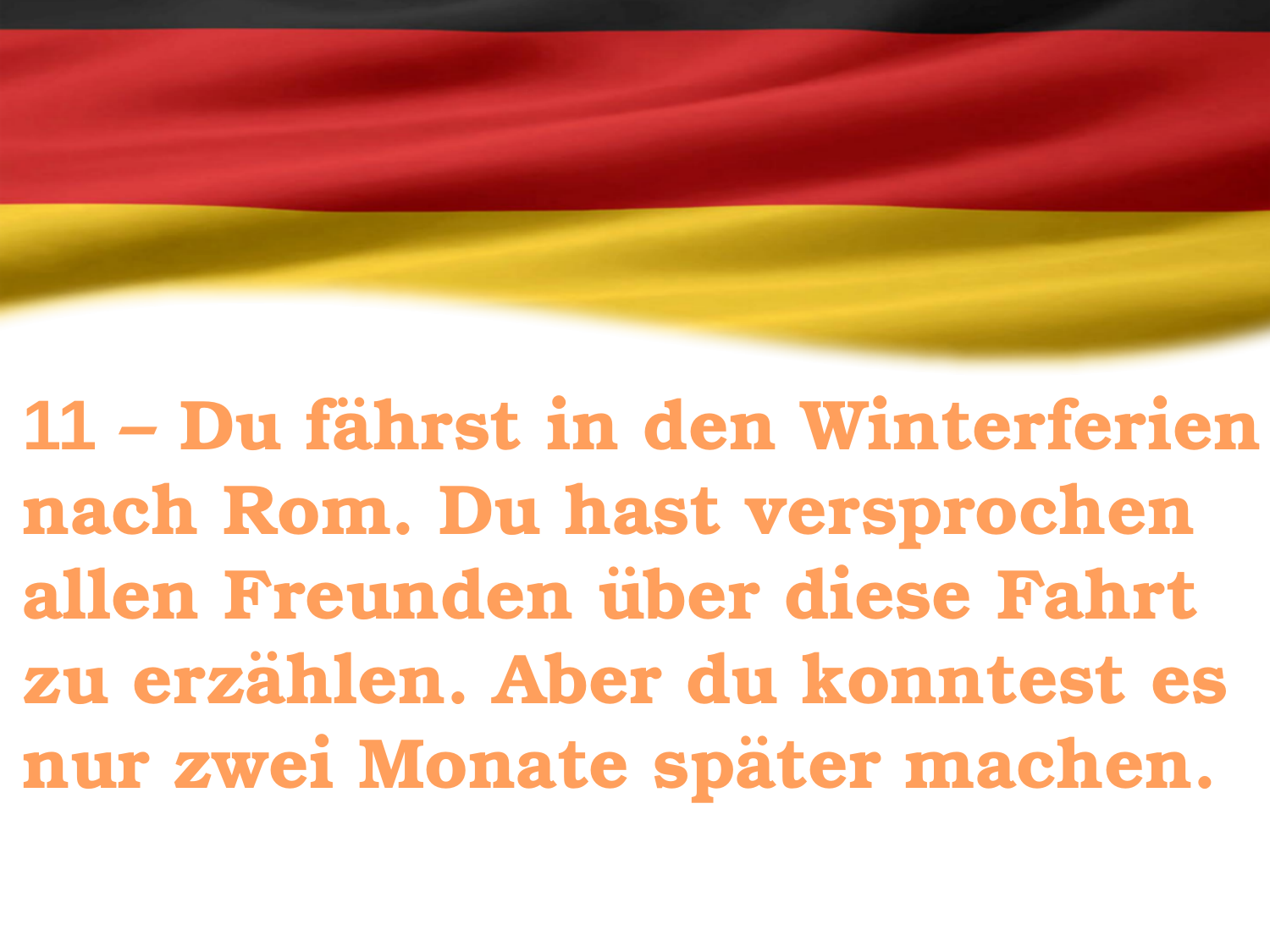

11 – Du fährst in den Winterferien nach Rom. Du hast versprochen allen Freunden über diese Fahrt zu erzählen. Aber du konntest es nur zwei Monate später machen.